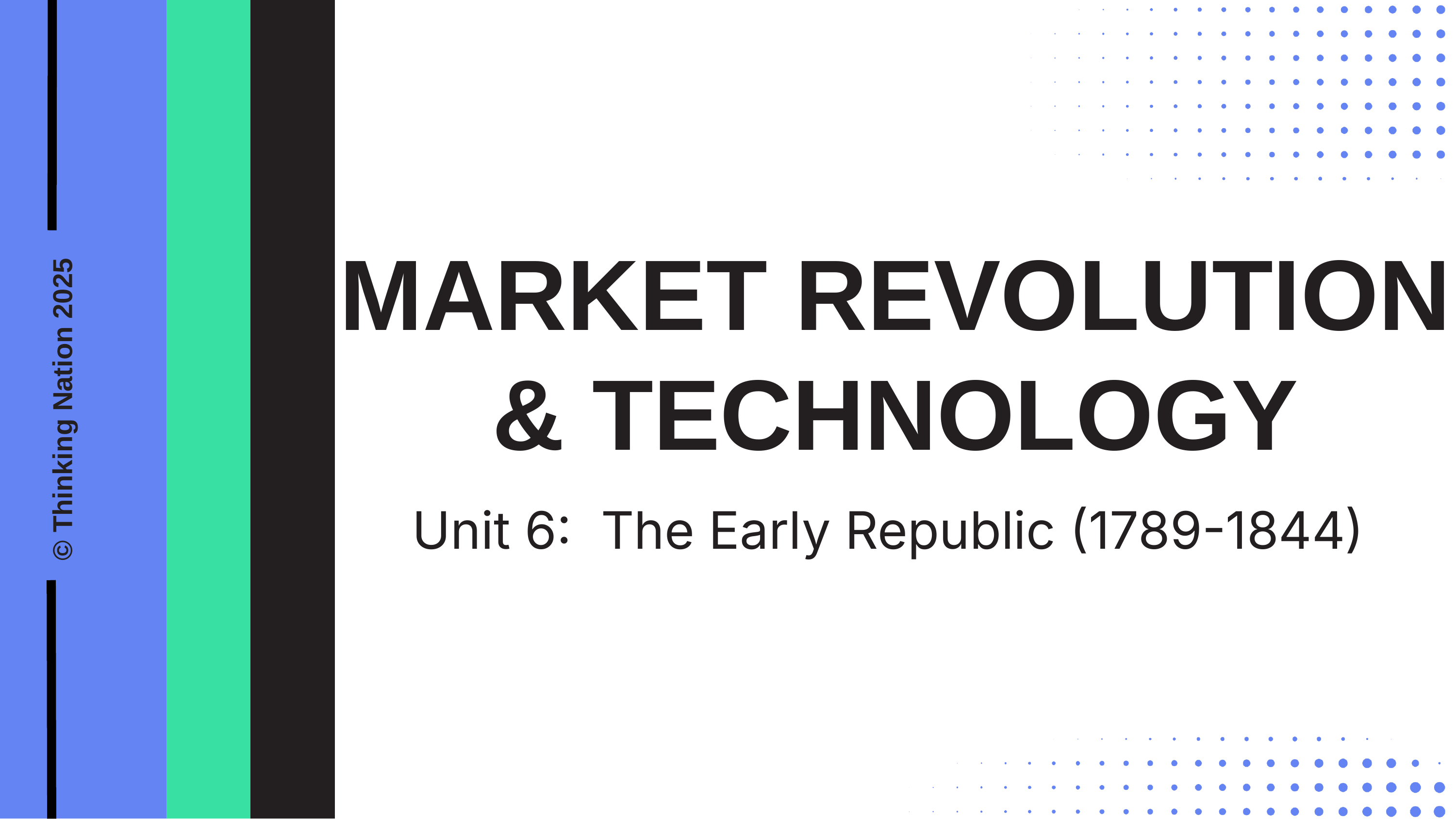

MARKET REVOLUTION & TECHNOLOGY
© Thinking Nation 2025
Unit 6:  The Early Republic (1789-1844)